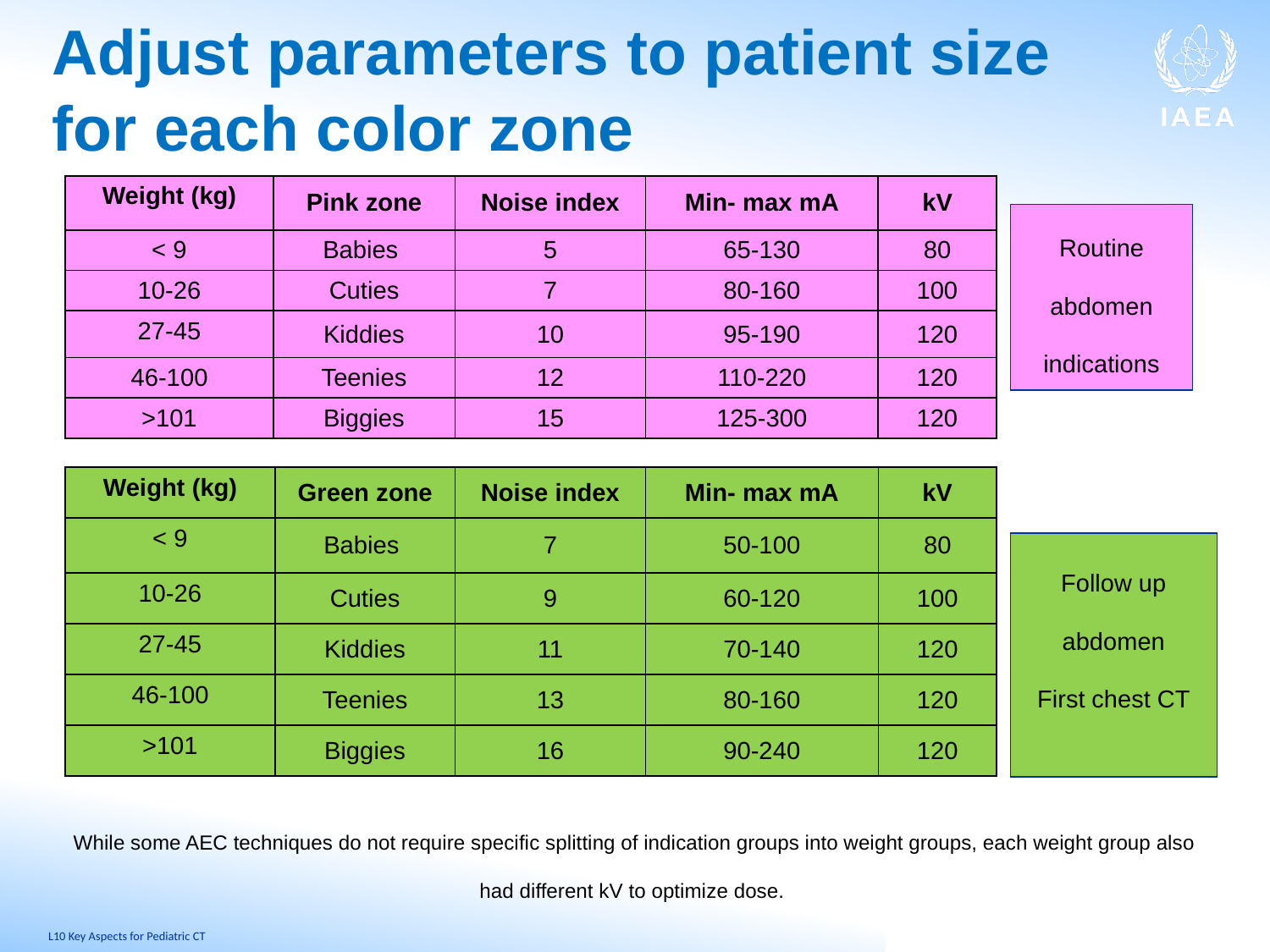

# Adjust parameters to patient size for each color zone
| Weight (kg) | Pink zone | Noise index | Min- max mA | kV |
| --- | --- | --- | --- | --- |
| < 9 | Babies | 5 | 65-130 | 80 |
| 10-26 | Cuties | 7 | 80-160 | 100 |
| 27-45 | Kiddies | 10 | 95-190 | 120 |
| 46-100 | Teenies | 12 | 110-220 | 120 |
| >101 | Biggies | 15 | 125-300 | 120 |
Routine abdomen indications
| Weight (kg) | Green zone | Noise index | Min- max mA | kV |
| --- | --- | --- | --- | --- |
| < 9 | Babies | 7 | 50-100 | 80 |
| 10-26 | Cuties | 9 | 60-120 | 100 |
| 27-45 | Kiddies | 11 | 70-140 | 120 |
| 46-100 | Teenies | 13 | 80-160 | 120 |
| >101 | Biggies | 16 | 90-240 | 120 |
Follow up abdomen
First chest CT

While some AEC techniques do not require specific splitting of indication groups into weight groups, each weight group also had different kV to optimize dose.